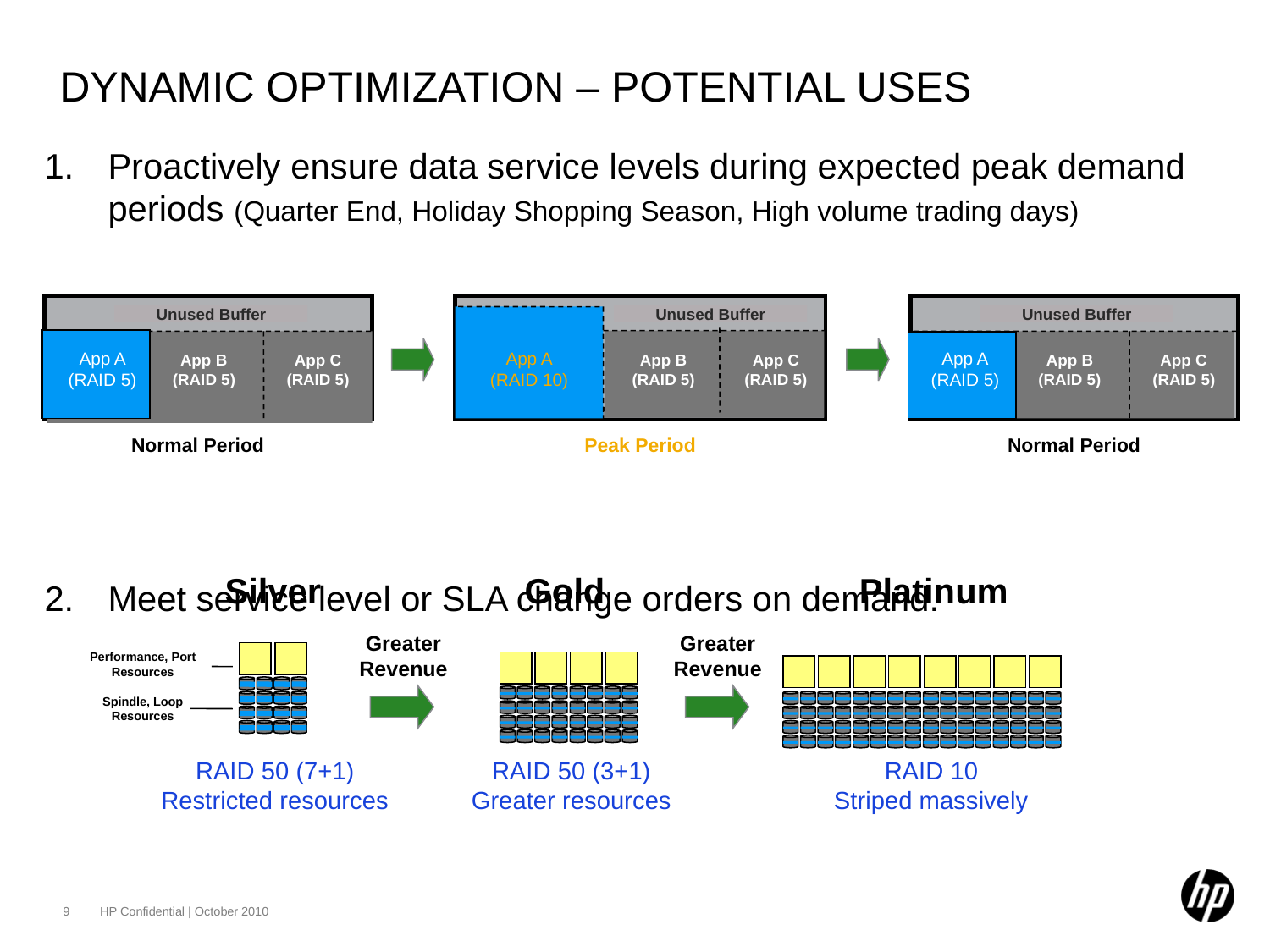

# Dynamic Optimization – Potential Uses
Proactively ensure data service levels during expected peak demand periods (Quarter End, Holiday Shopping Season, High volume trading days)

Meet service level or SLA change orders on demand.

Unused Buffer
Unused Buffer
Unused Buffer

App A
(RAID 5)
App A
(RAID 5)
App A
(RAID 10)
App B
(RAID 5)
App C
(RAID 5)
App B
(RAID 5)
App C
(RAID 5)
App B
(RAID 5)
App C
(RAID 5)
Normal Period
Peak Period
Normal Period
Silver
Gold
Platinum
Greater
Revenue
Greater
Revenue

Performance, Port Resources

Spindle, Loop Resources

RAID 50 (7+1)
Restricted resources
RAID 50 (3+1)
Greater resources
RAID 10
Striped massively